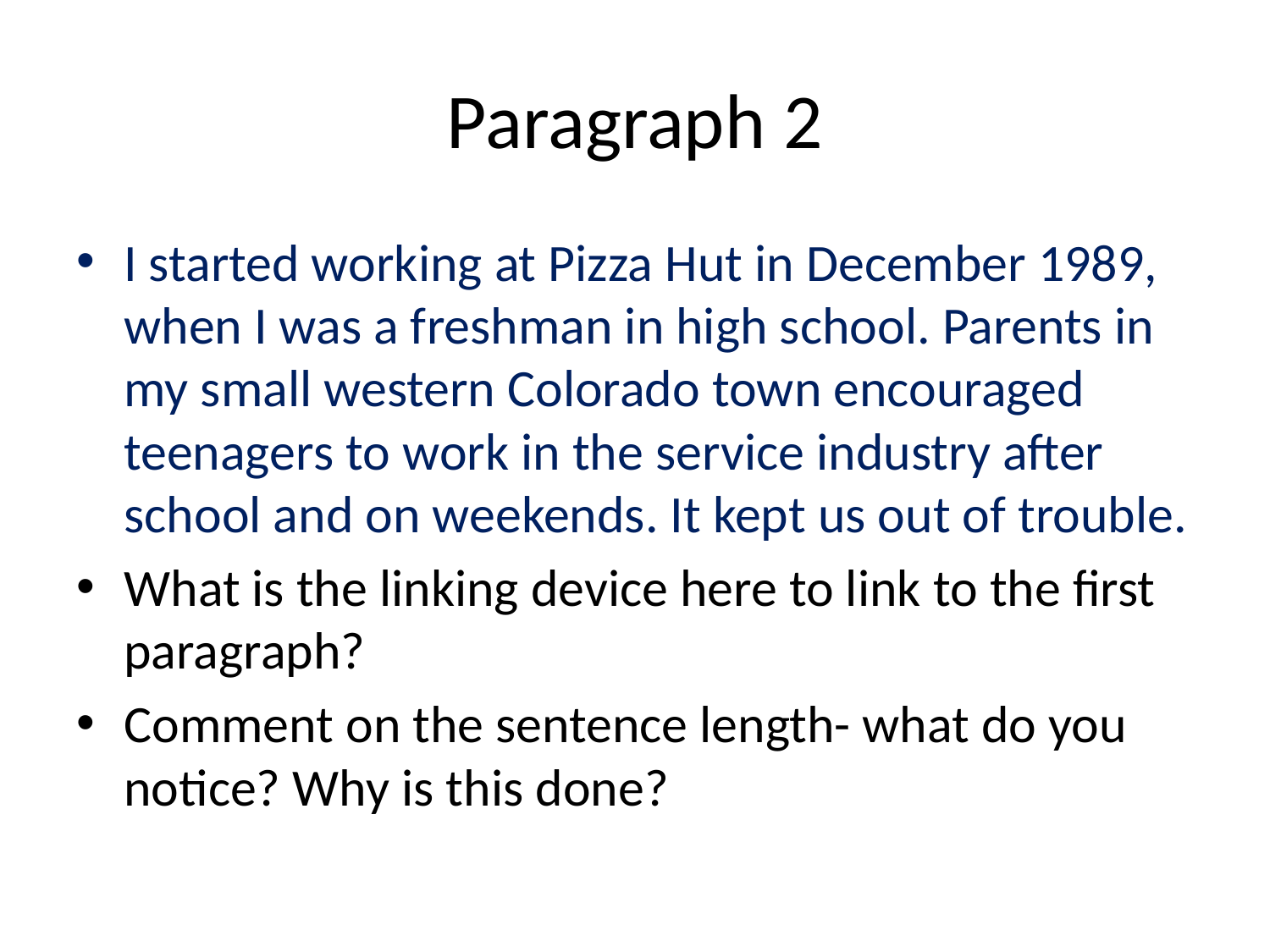

# Paragraph 2
I started working at Pizza Hut in December 1989, when I was a freshman in high school. Parents in my small western Colorado town encouraged teenagers to work in the service industry after school and on weekends. It kept us out of trouble.
What is the linking device here to link to the first paragraph?
Comment on the sentence length- what do you notice? Why is this done?